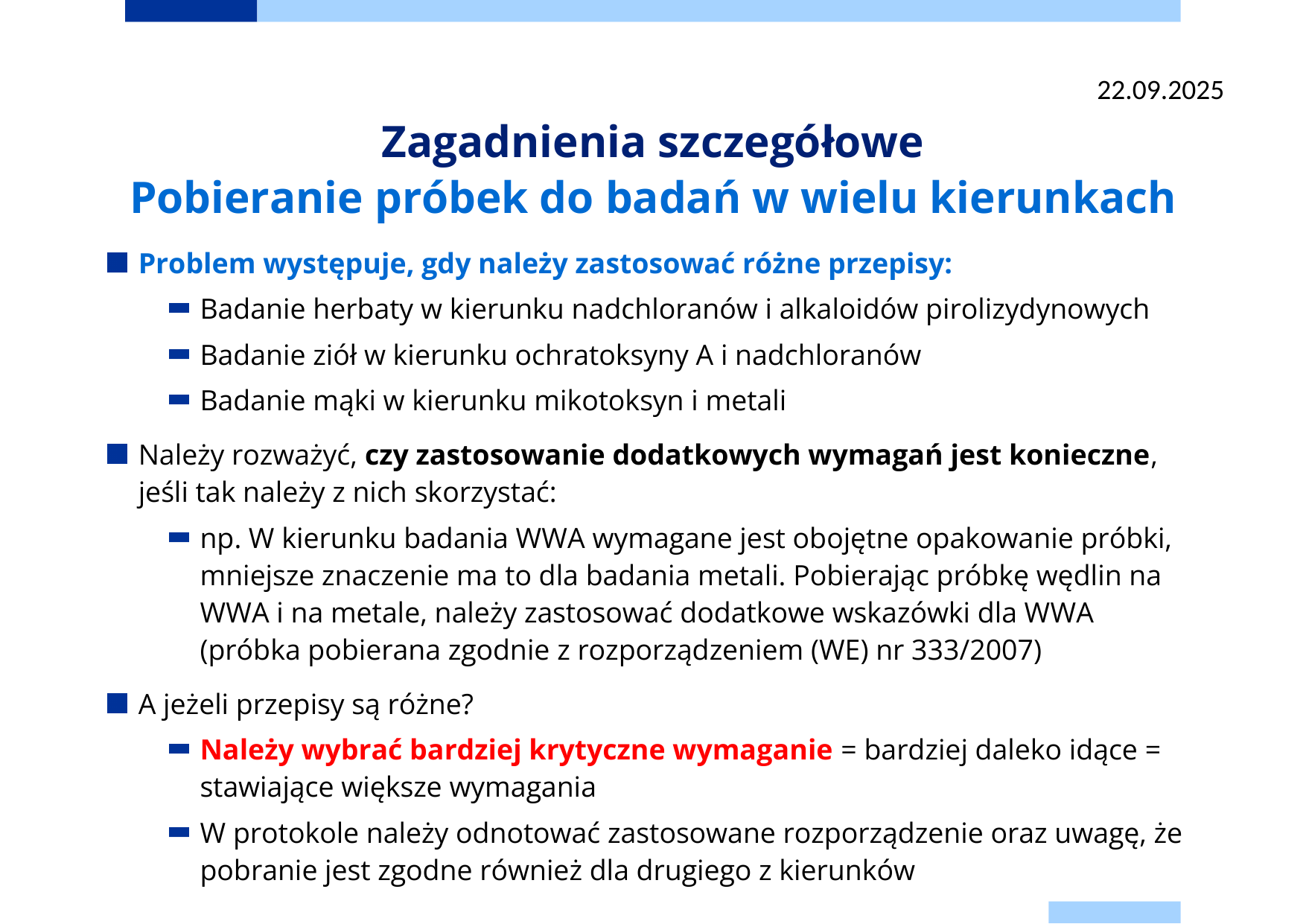

22.09.2025
# Zagadnienia szczegółowe Pobieranie próbek do badań w wielu kierunkach
Problem występuje, gdy należy zastosować różne przepisy:
Badanie herbaty w kierunku nadchloranów i alkaloidów pirolizydynowych
Badanie ziół w kierunku ochratoksyny A i nadchloranów
Badanie mąki w kierunku mikotoksyn i metali
Należy rozważyć, czy zastosowanie dodatkowych wymagań jest konieczne, jeśli tak należy z nich skorzystać:
np. W kierunku badania WWA wymagane jest obojętne opakowanie próbki, mniejsze znaczenie ma to dla badania metali. Pobierając próbkę wędlin na WWA i na metale, należy zastosować dodatkowe wskazówki dla WWA (próbka pobierana zgodnie z rozporządzeniem (WE) nr 333/2007)
A jeżeli przepisy są różne?
Należy wybrać bardziej krytyczne wymaganie = bardziej daleko idące = stawiające większe wymagania
W protokole należy odnotować zastosowane rozporządzenie oraz uwagę, że pobranie jest zgodne również dla drugiego z kierunków